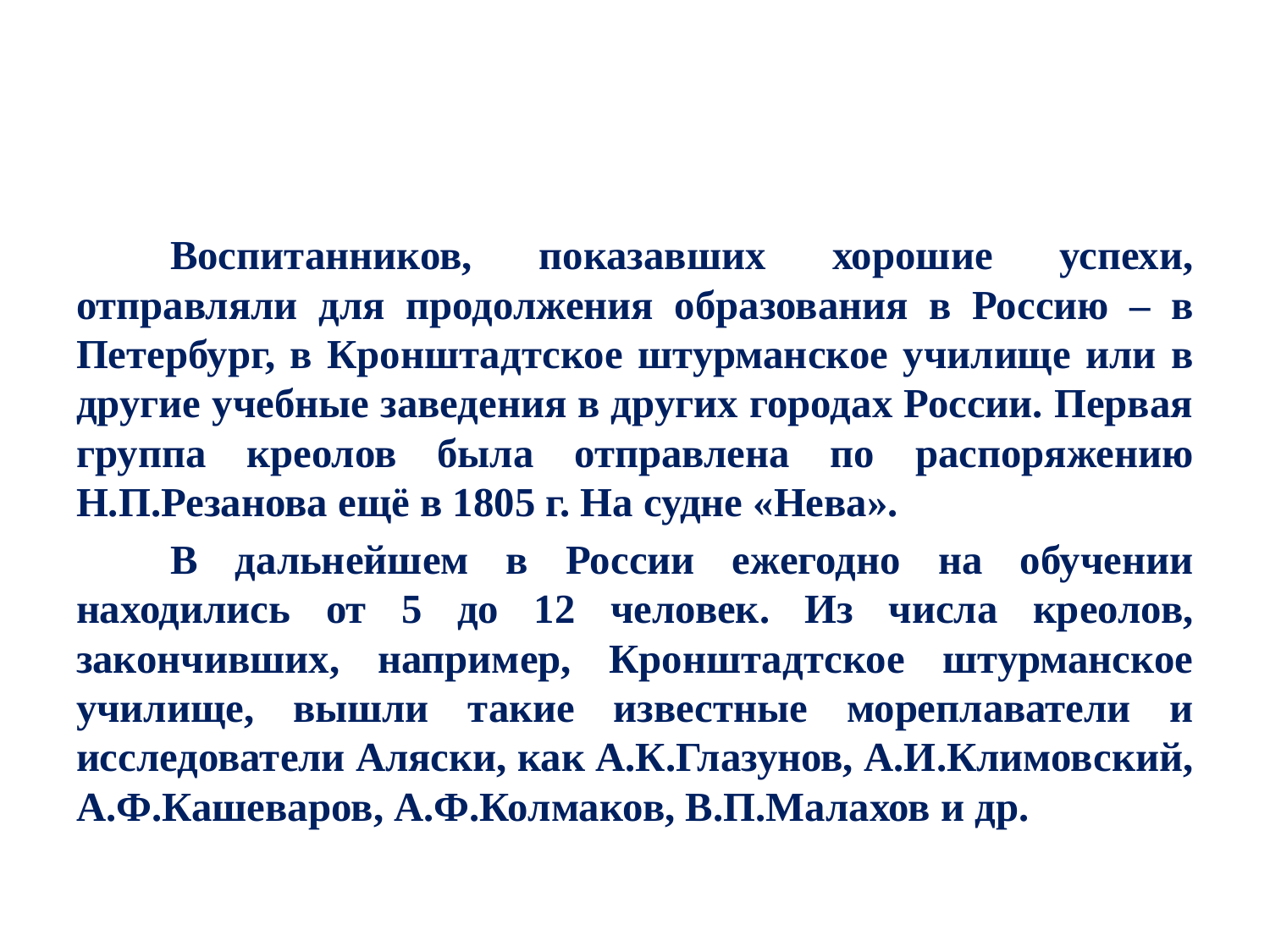

#
Воспитанников, показавших хорошие успехи, отправляли для продолжения образования в Россию – в Петербург, в Кронштадтское штурманское училище или в другие учебные заведения в других городах России. Первая группа креолов была отправлена по распоряжению Н.П.Резанова ещё в 1805 г. На судне «Нева».
В дальнейшем в России ежегодно на обучении находились от 5 до 12 человек. Из числа креолов, закончивших, например, Кронштадтское штурманское училище, вышли такие известные мореплаватели и исследователи Аляски, как А.К.Глазунов, А.И.Климовский, А.Ф.Кашеваров, А.Ф.Колмаков, В.П.Малахов и др.